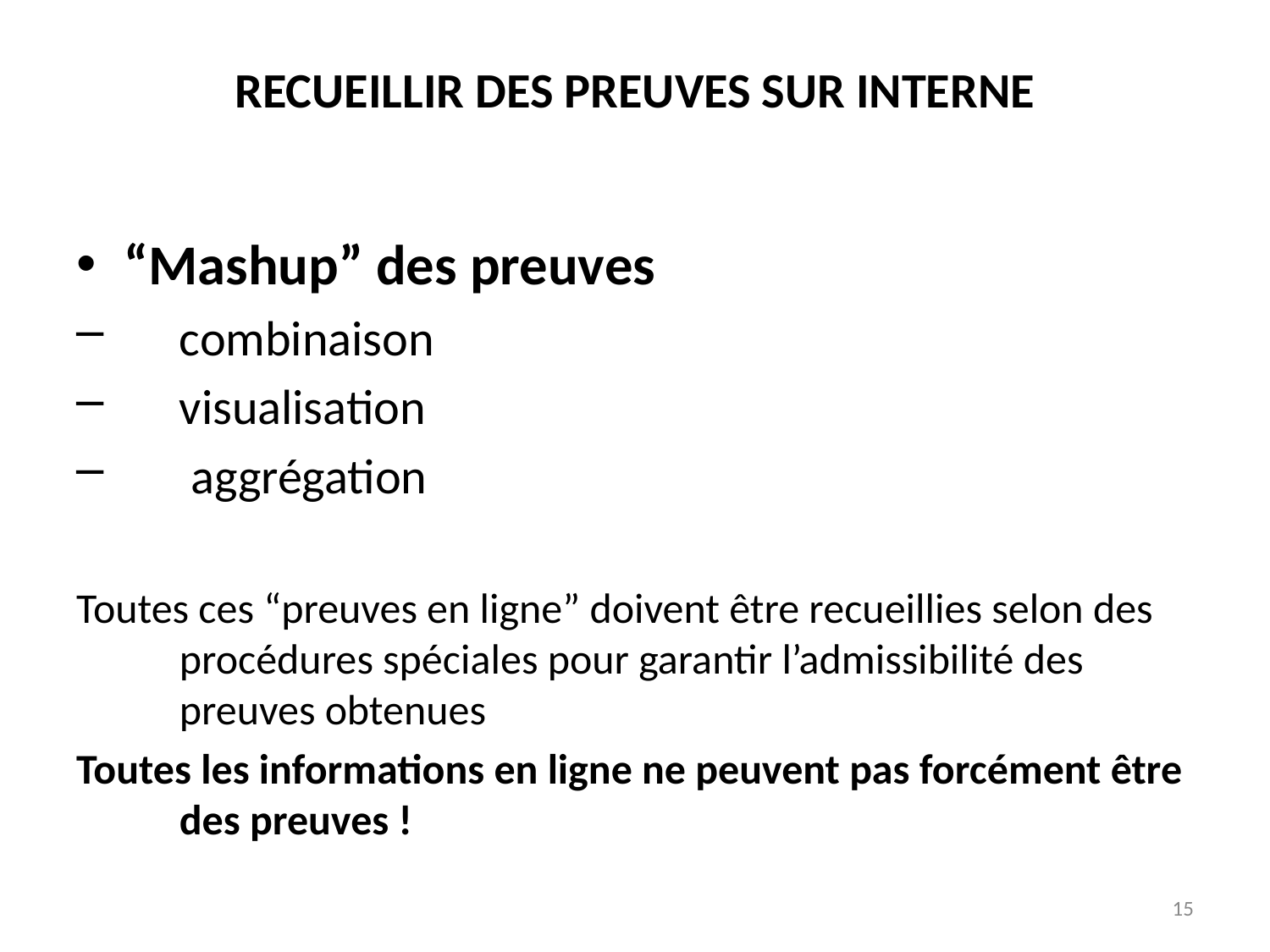

# RECUEILLIR DES PREUVES SUR INTERNE
“Mashup” des preuves
combinaison
visualisation
 aggrégation

Toutes ces “preuves en ligne” doivent être recueillies selon des procédures spéciales pour garantir l’admissibilité des preuves obtenues
Toutes les informations en ligne ne peuvent pas forcément être des preuves !

15